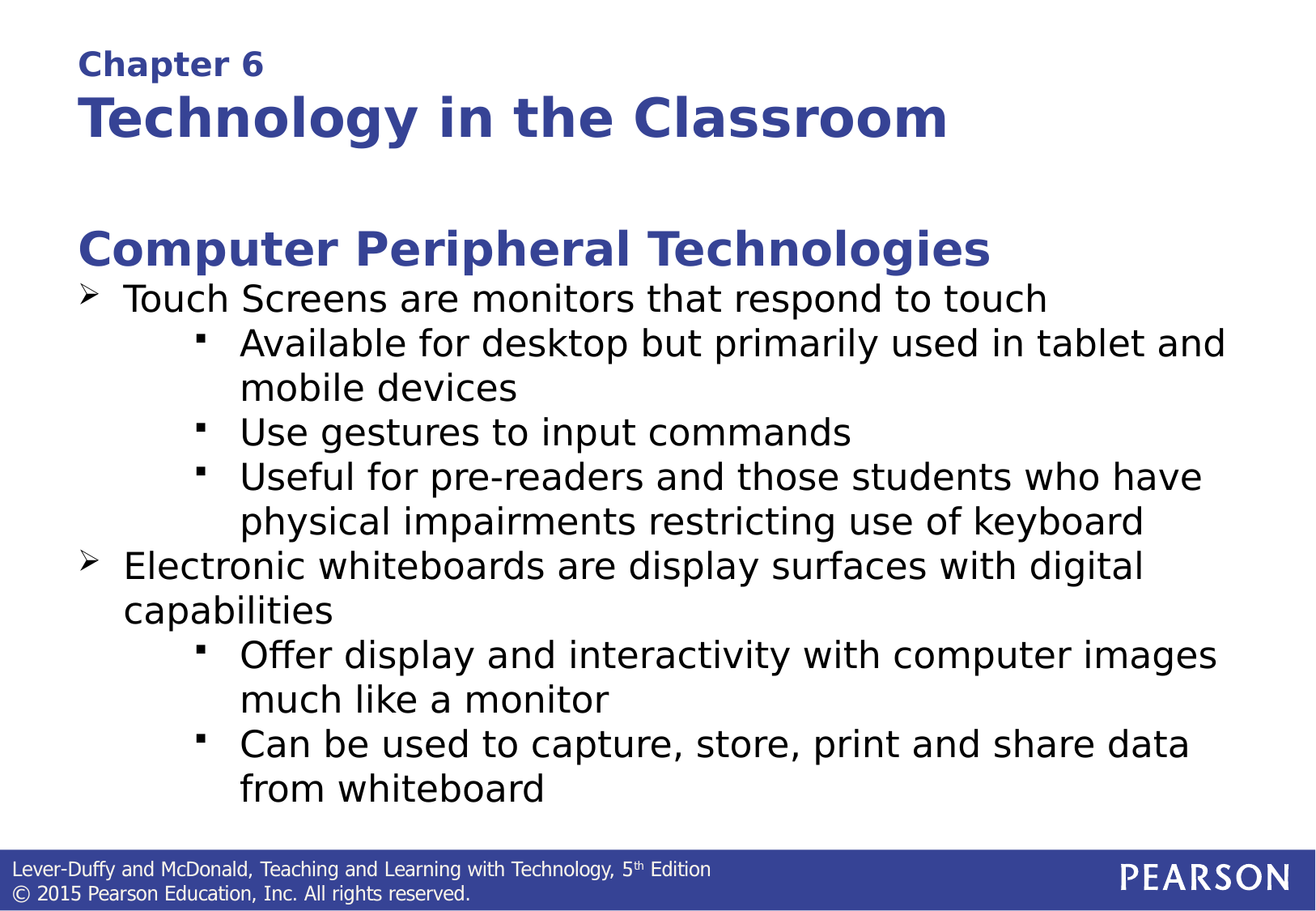

# Chapter 6 Technology in the Classroom
Computer Peripheral Technologies
Touch Screens are monitors that respond to touch
Available for desktop but primarily used in tablet and mobile devices
Use gestures to input commands
Useful for pre-readers and those students who have physical impairments restricting use of keyboard
Electronic whiteboards are display surfaces with digital capabilities
Offer display and interactivity with computer images much like a monitor
Can be used to capture, store, print and share data from whiteboard